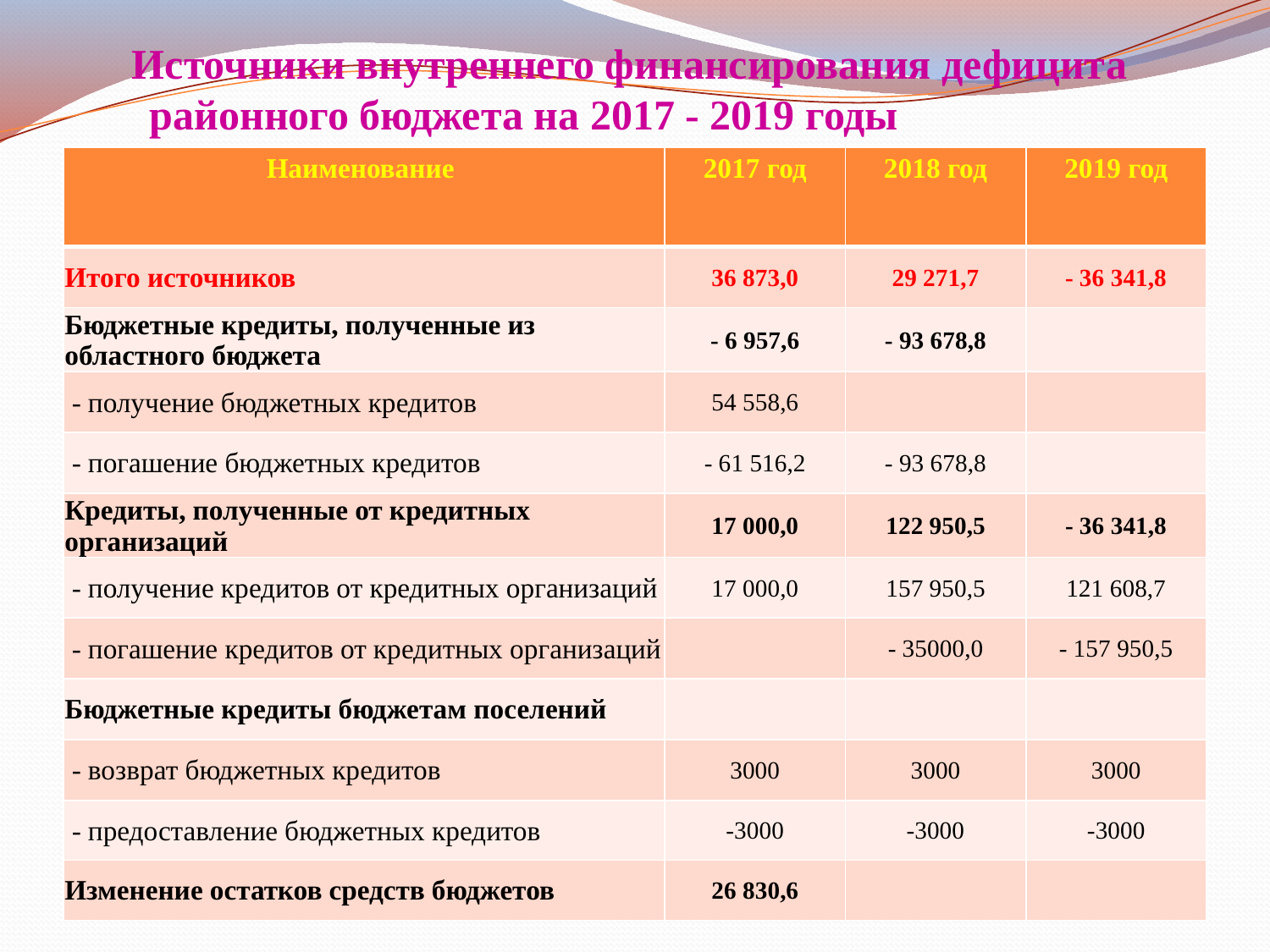

# Источники внутреннего финансирования дефицита районного бюджета на 2017 - 2019 годы
| Наименование | 2017 год | 2018 год | 2019 год |
| --- | --- | --- | --- |
| Итого источников | 36 873,0 | 29 271,7 | - 36 341,8 |
| Бюджетные кредиты, полученные из областного бюджета | - 6 957,6 | - 93 678,8 |  |
| - получение бюджетных кредитов | 54 558,6 |  |  |
| - погашение бюджетных кредитов | - 61 516,2 | - 93 678,8 |  |
| Кредиты, полученные от кредитных организаций | 17 000,0 | 122 950,5 | - 36 341,8 |
| - получение кредитов от кредитных организаций | 17 000,0 | 157 950,5 | 121 608,7 |
| - погашение кредитов от кредитных организаций |  | - 35000,0 | - 157 950,5 |
| Бюджетные кредиты бюджетам поселений |  |  |  |
| - возврат бюджетных кредитов | 3000 | 3000 | 3000 |
| - предоставление бюджетных кредитов | -3000 | -3000 | -3000 |
| Изменение остатков средств бюджетов | 26 830,6 |  |  |